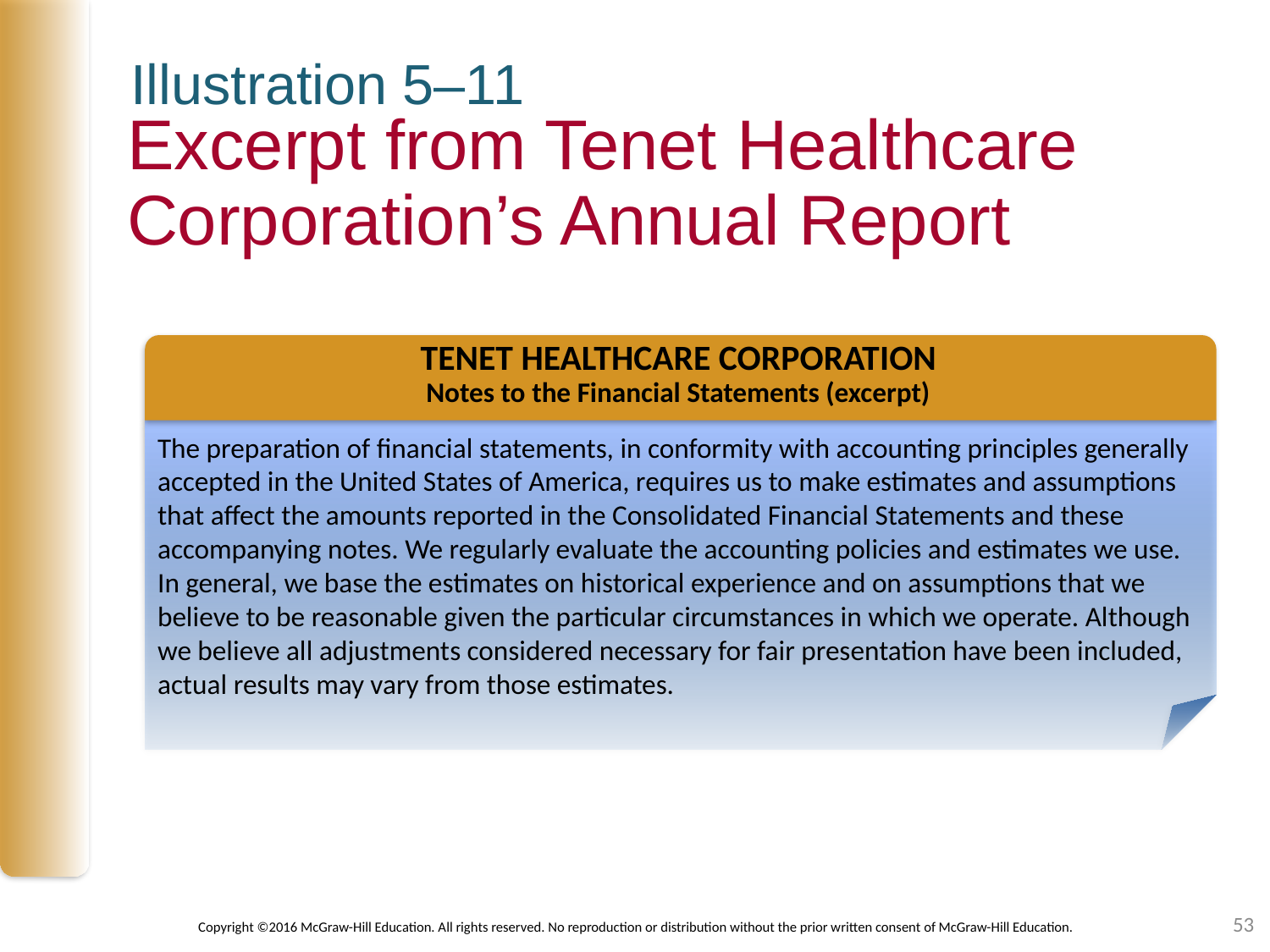

Illustration 5–11
# Excerpt from Tenet Healthcare Corporation’s Annual Report
TENET HEALTHCARE CORPORATION
Notes to the Financial Statements (excerpt)

The preparation of financial statements, in conformity with accounting principles generally accepted in the United States of America, requires us to make estimates and assumptions that affect the amounts reported in the Consolidated Financial Statements and these accompanying notes. We regularly evaluate the accounting policies and estimates we use. In general, we base the estimates on historical experience and on assumptions that we believe to be reasonable given the particular circumstances in which we operate. Although we believe all adjustments considered necessary for fair presentation have been included, actual results may vary from those estimates.